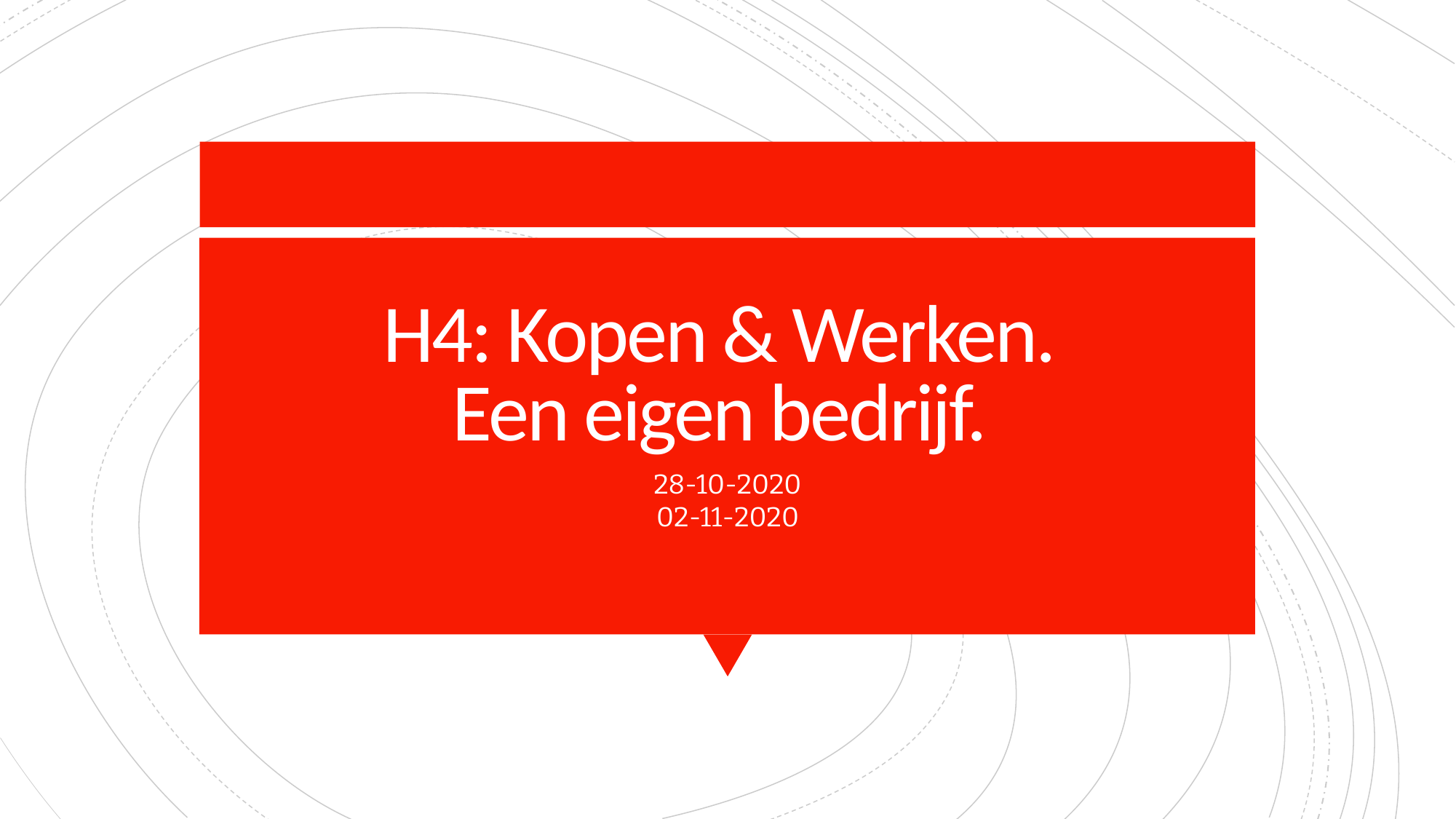

# H4: Kopen & Werken. Een eigen bedrijf.
28-10-2020
02-11-2020